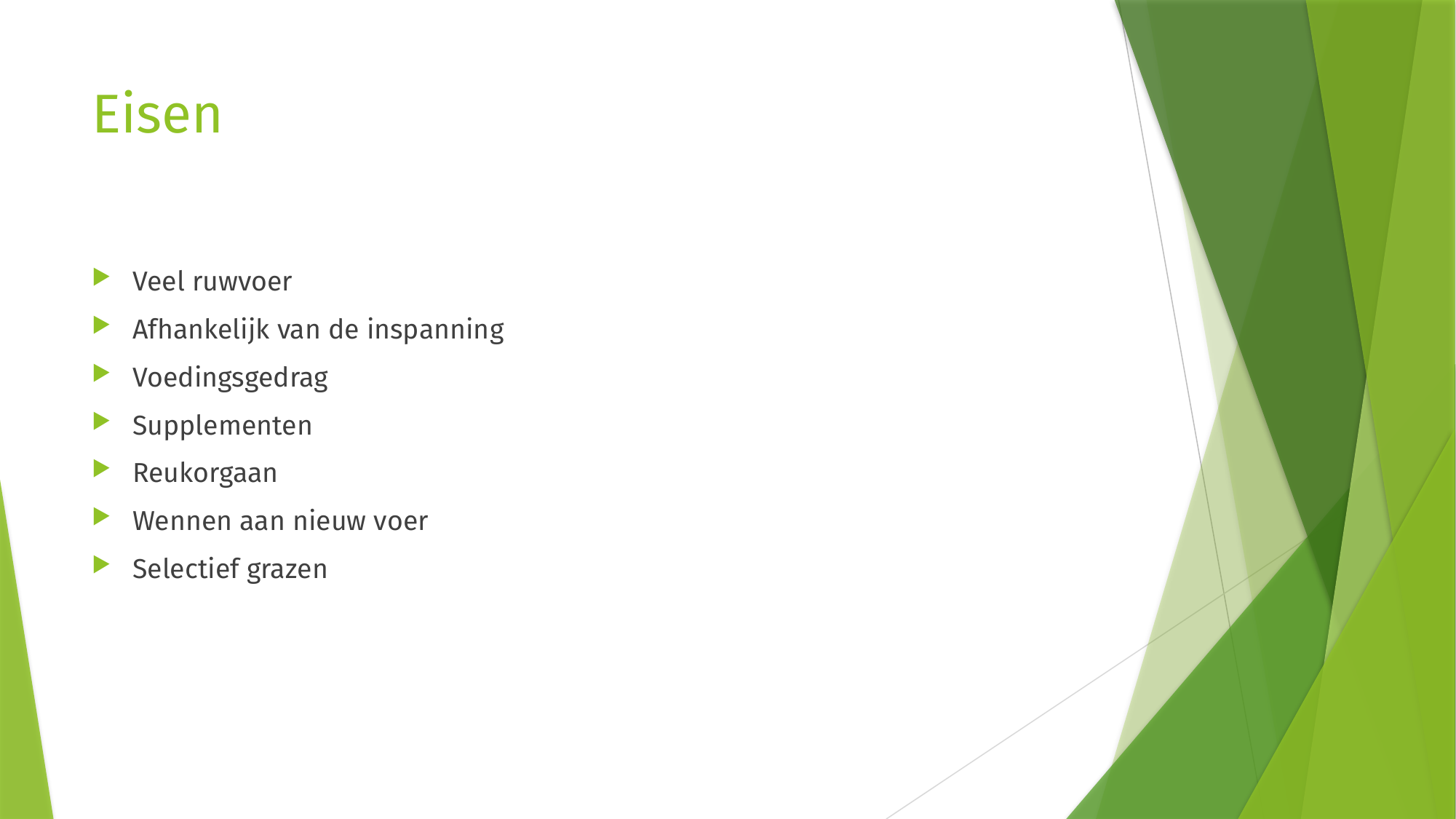

# Eisen
Veel ruwvoer
Afhankelijk van de inspanning
Voedingsgedrag
Supplementen
Reukorgaan
Wennen aan nieuw voer
Selectief grazen